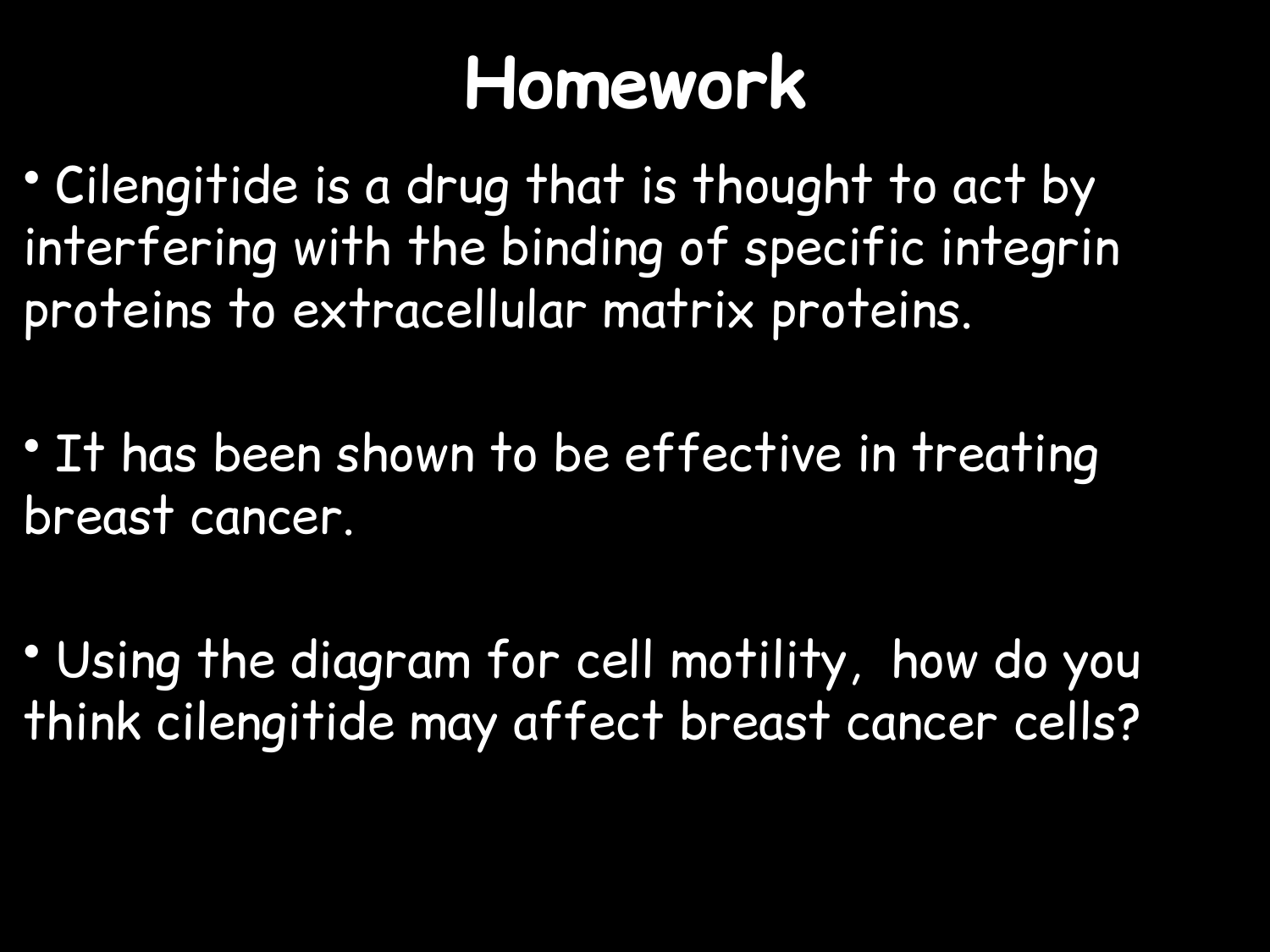

# Homework
 Cilengitide is a drug that is thought to act by interfering with the binding of specific integrin proteins to extracellular matrix proteins.

 It has been shown to be effective in treating breast cancer.

 Using the diagram for cell motility,  how do you think cilengitide may affect breast cancer cells?